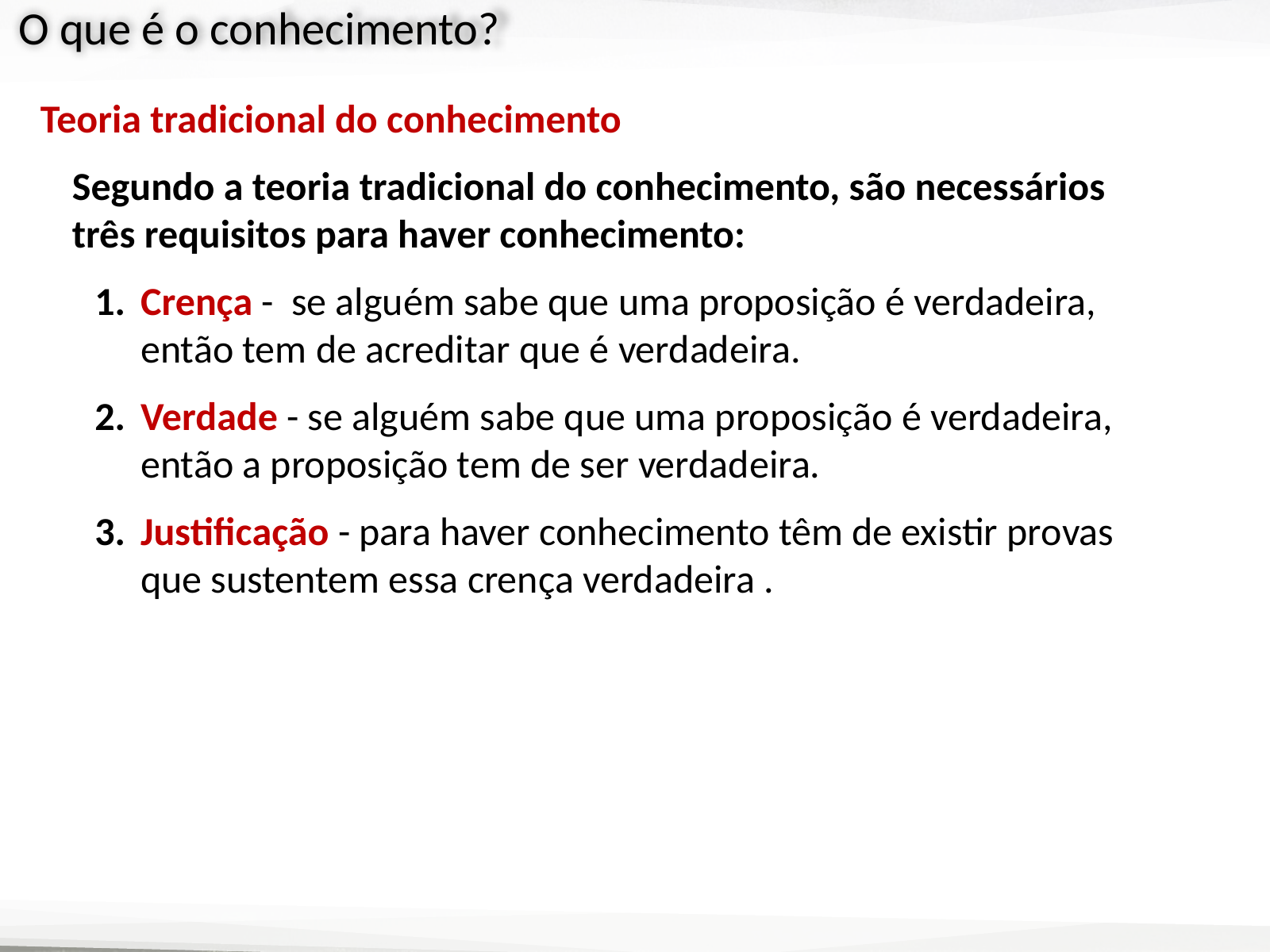

Teoria tradicional do conhecimento
Segundo a teoria tradicional do conhecimento, são necessários três requisitos para haver conhecimento:
 Crença -  se alguém sabe que uma proposição é verdadeira,
 então tem de acreditar que é verdadeira.
 Verdade - se alguém sabe que uma proposição é verdadeira,
 então a proposição tem de ser verdadeira.
 Justificação - para haver conhecimento têm de existir provas
 que sustentem essa crença verdadeira .